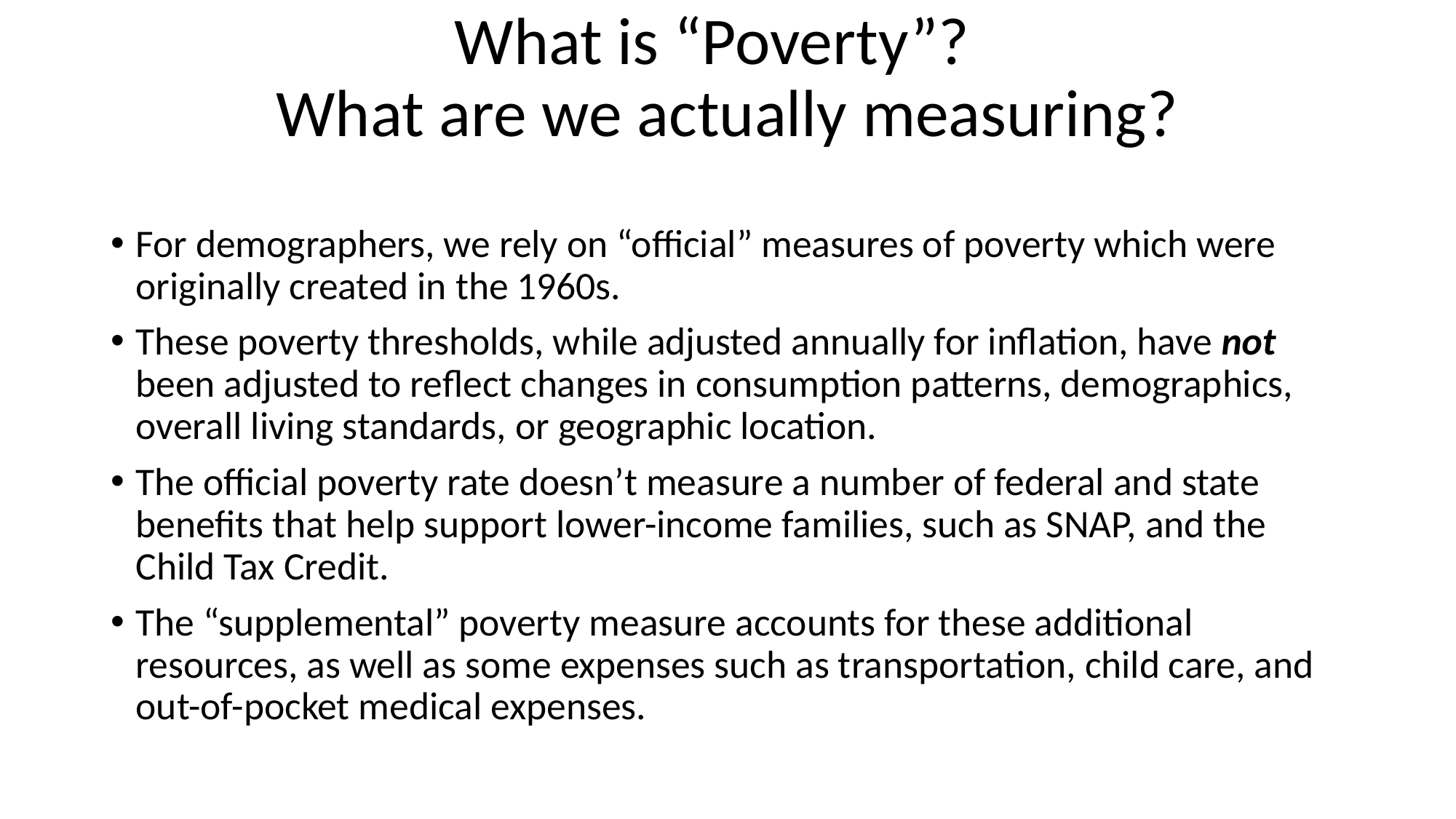

# What is “Poverty”? What are we actually measuring?
For demographers, we rely on “official” measures of poverty which were originally created in the 1960s.
These poverty thresholds, while adjusted annually for inflation, have not been adjusted to reflect changes in consumption patterns, demographics, overall living standards, or geographic location.
The official poverty rate doesn’t measure a number of federal and state benefits that help support lower-income families, such as SNAP, and the Child Tax Credit.
The “supplemental” poverty measure accounts for these additional resources, as well as some expenses such as transportation, child care, and out-of-pocket medical expenses.